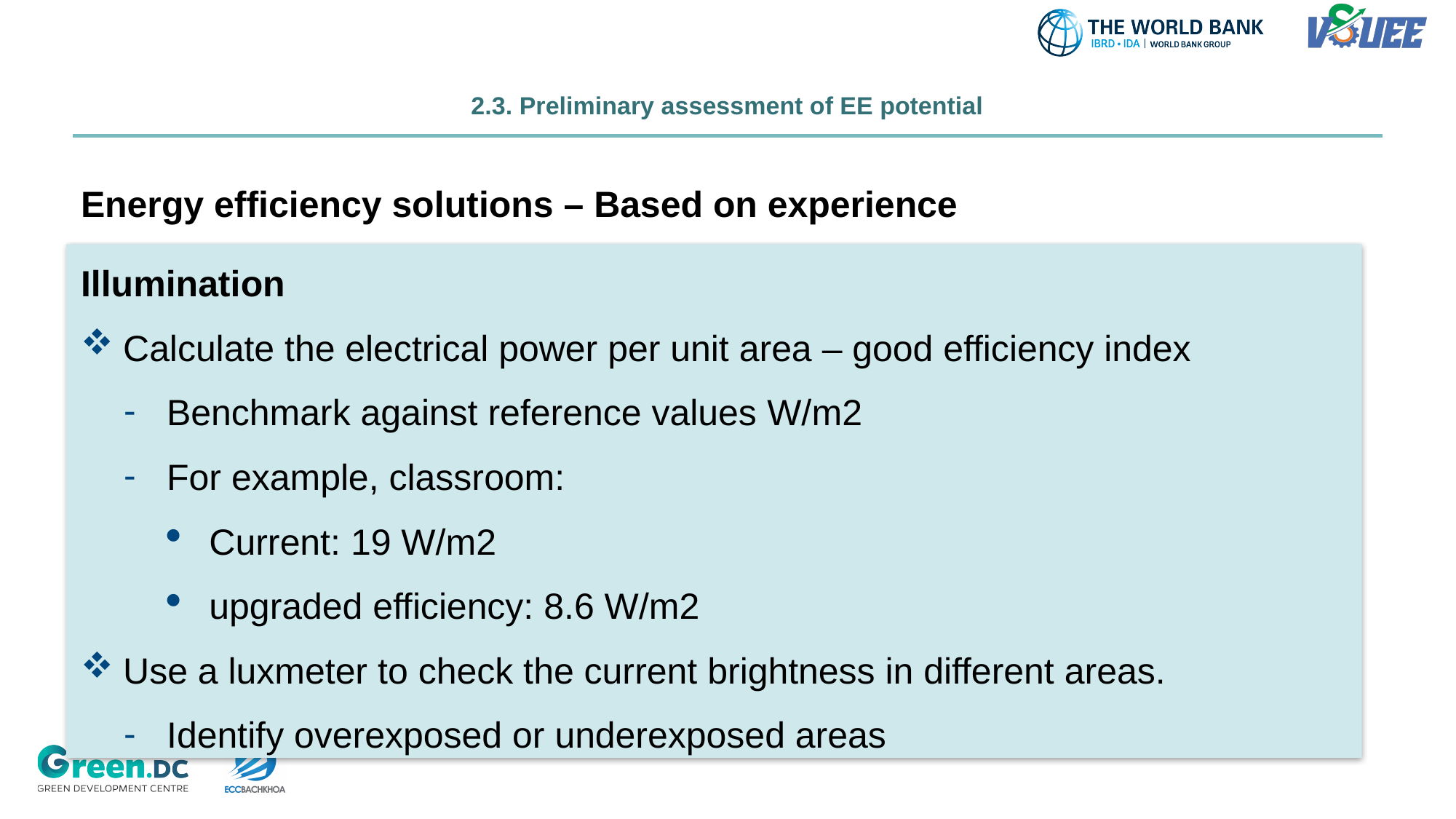

# 2.3. Preliminary assessment of EE potential
Energy efficiency solutions – Based on experience
Illumination
Calculate the electrical power per unit area – good efficiency index
Benchmark against reference values ​​W/m2
For example, classroom:
Current: 19 W/m2
upgraded efficiency: 8.6 W/m2
Use a luxmeter to check the current brightness in different areas.
Identify overexposed or underexposed areas